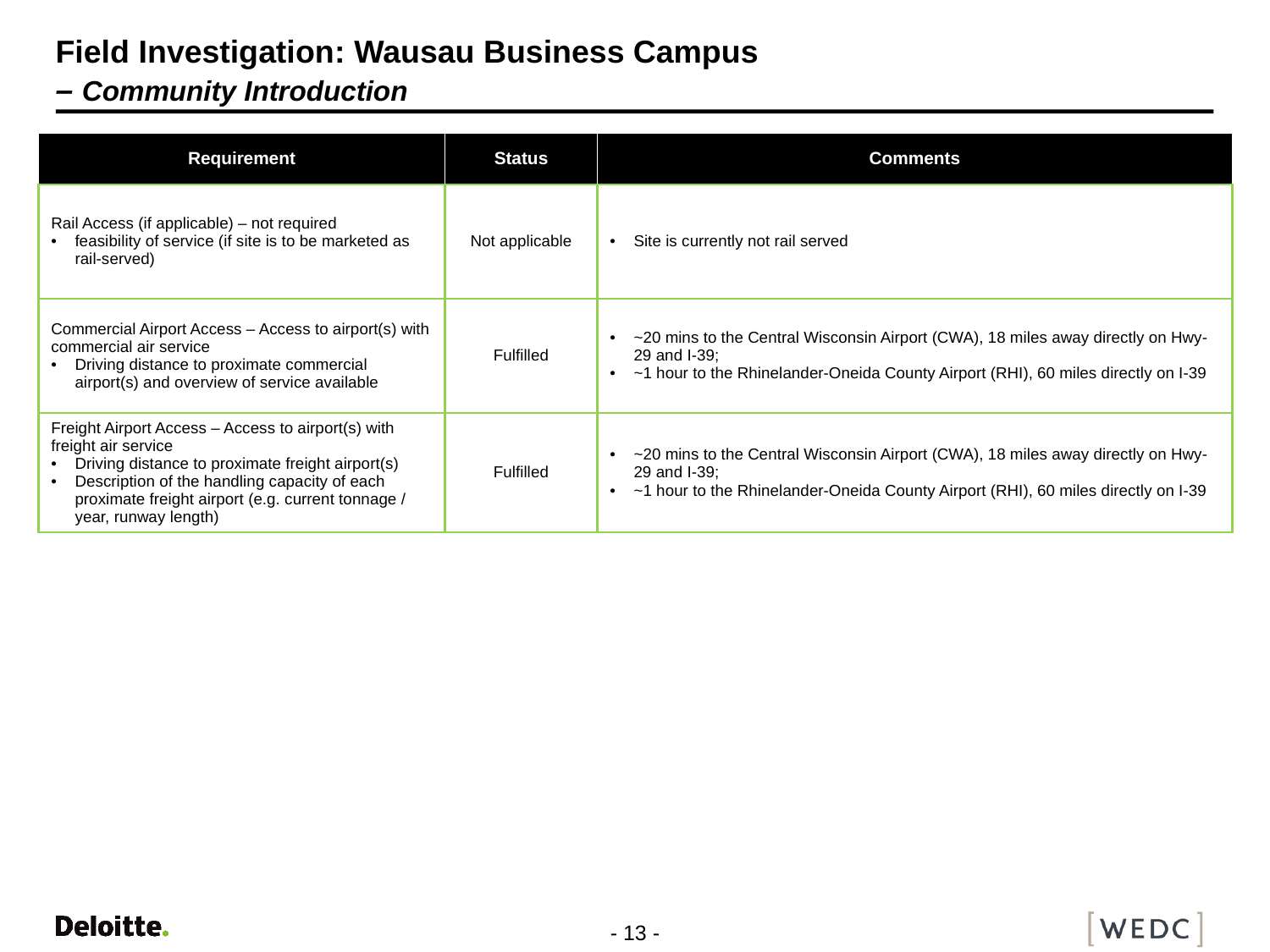

# Field Investigation: Wausau Business Campus – Community Introduction
| Requirement | Status | Comments |
| --- | --- | --- |
| Rail Access (if applicable) – not required feasibility of service (if site is to be marketed as rail-served) | Not applicable | Site is currently not rail served |
| Commercial Airport Access – Access to airport(s) with commercial air service Driving distance to proximate commercial airport(s) and overview of service available | Fulfilled | ~20 mins to the Central Wisconsin Airport (CWA), 18 miles away directly on Hwy-29 and I-39; ~1 hour to the Rhinelander-Oneida County Airport (RHI), 60 miles directly on I-39 |
| Freight Airport Access – Access to airport(s) with freight air service Driving distance to proximate freight airport(s) Description of the handling capacity of each proximate freight airport (e.g. current tonnage / year, runway length) | Fulfilled | ~20 mins to the Central Wisconsin Airport (CWA), 18 miles away directly on Hwy-29 and I-39; ~1 hour to the Rhinelander-Oneida County Airport (RHI), 60 miles directly on I-39 |